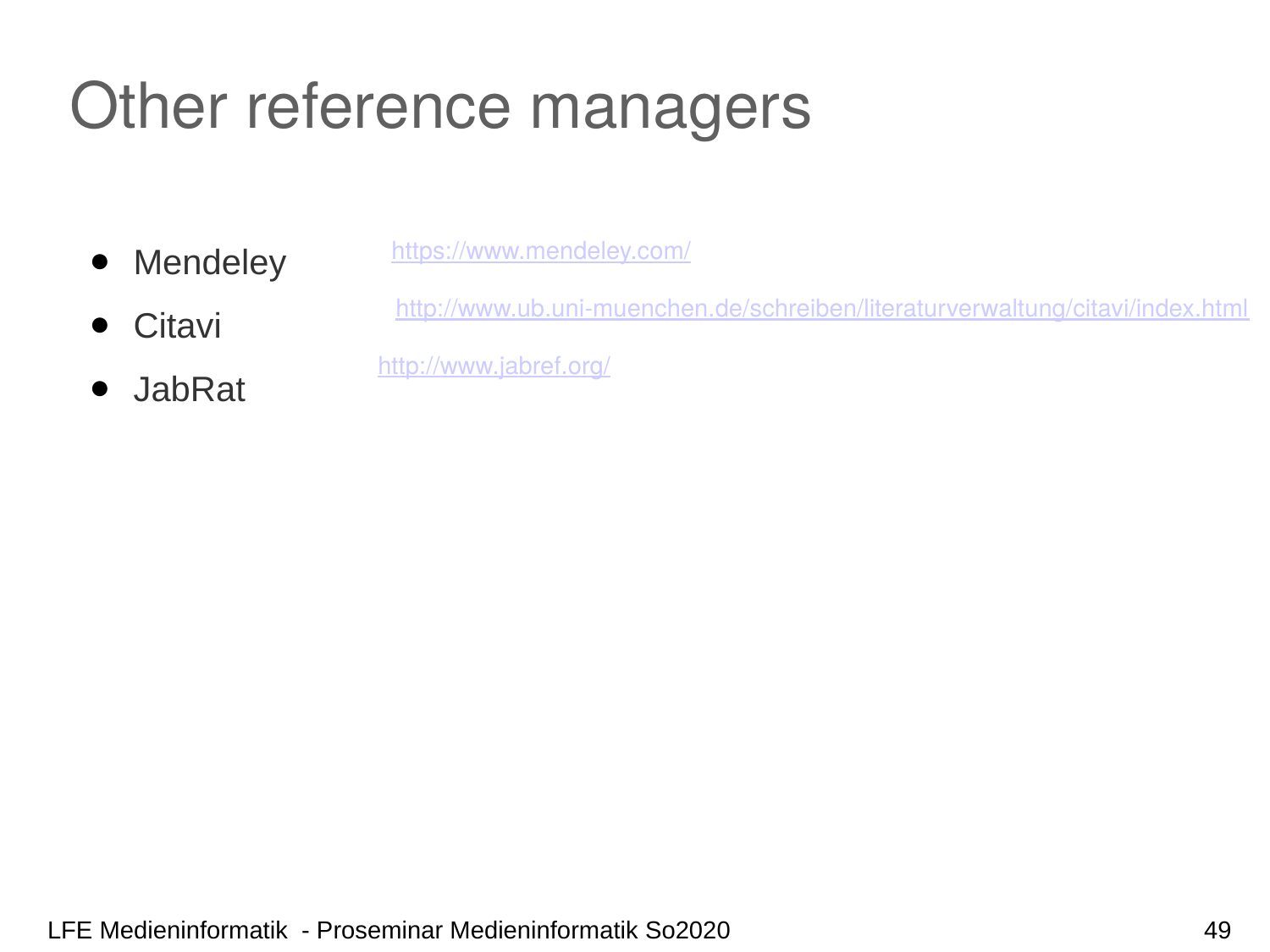

# Other reference managers
Mendeley
Citavi
JabRat
https://www.mendeley.com/
http://www.ub.uni-muenchen.de/schreiben/literaturverwaltung/citavi/index.html
http://www.jabref.org/
49